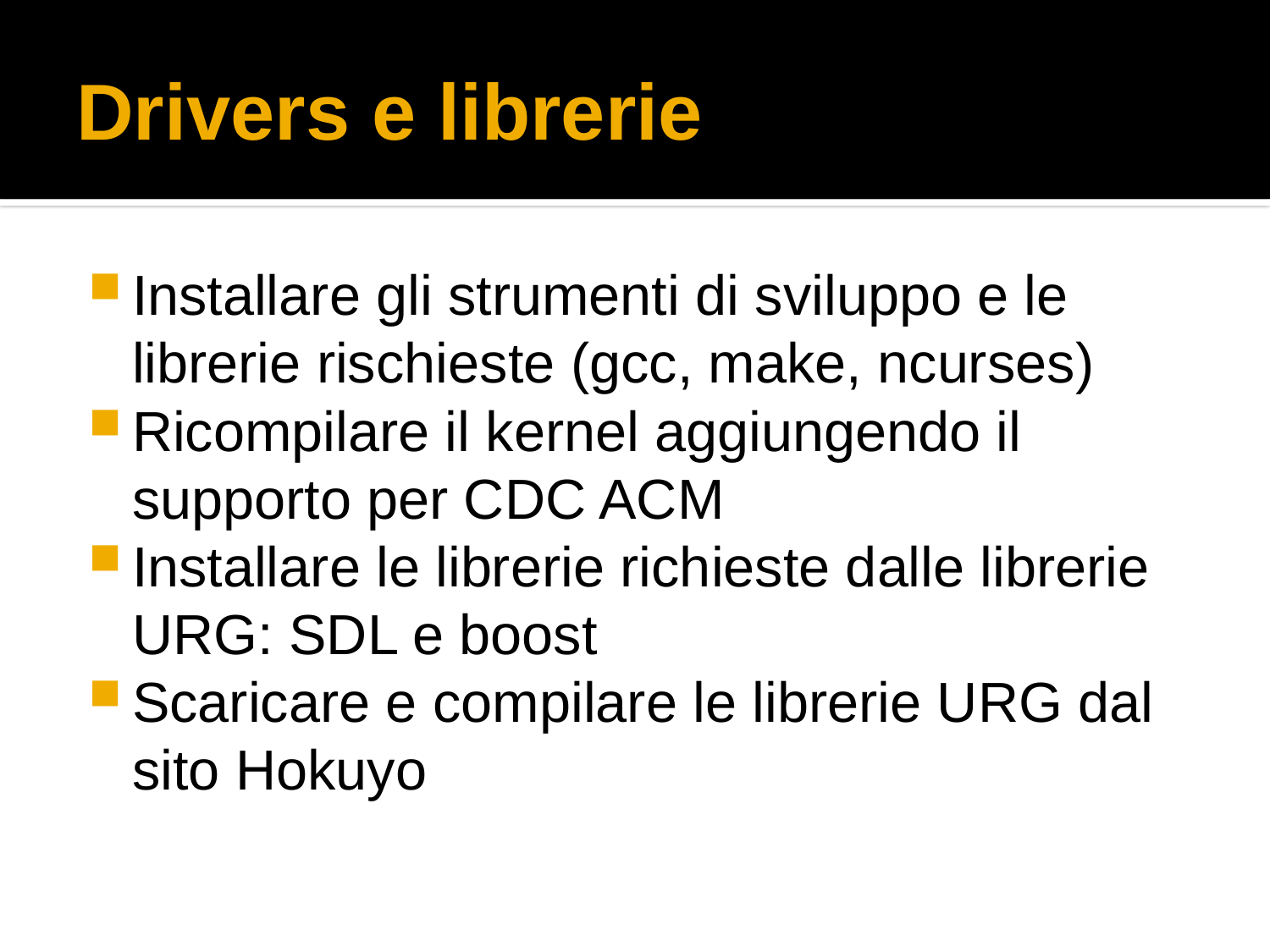

# Drivers e librerie
Installare gli strumenti di sviluppo e le librerie rischieste (gcc, make, ncurses)
Ricompilare il kernel aggiungendo il supporto per CDC ACM
Installare le librerie richieste dalle librerie URG: SDL e boost
Scaricare e compilare le librerie URG dal sito Hokuyo